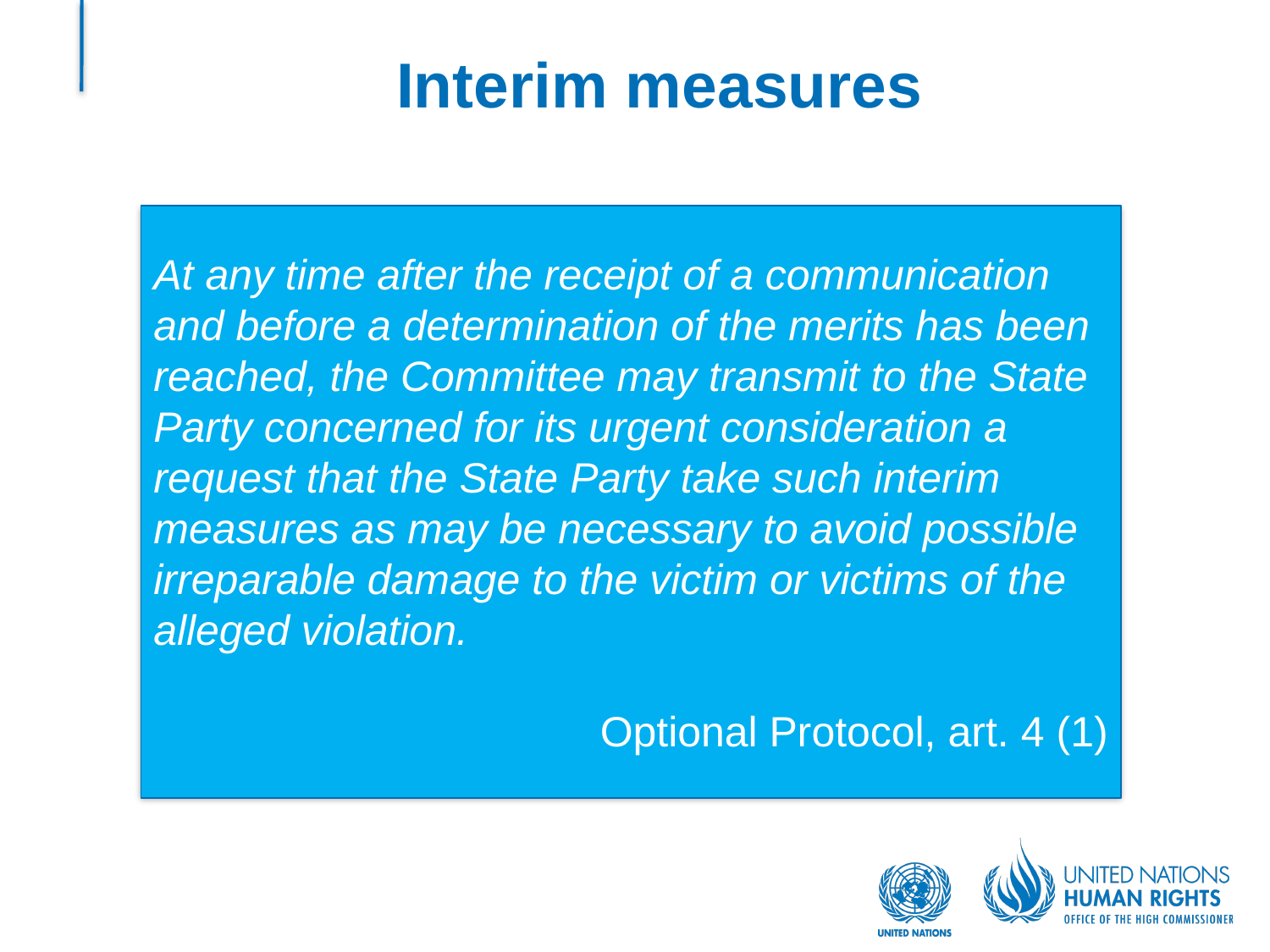

# Interim measures

At any time after the receipt of a communication and before a determination of the merits has been reached, the Committee may transmit to the State Party concerned for its urgent consideration a request that the State Party take such interim measures as may be necessary to avoid possible irreparable damage to the victim or victims of the alleged violation.

Optional Protocol, art. 4 (1)